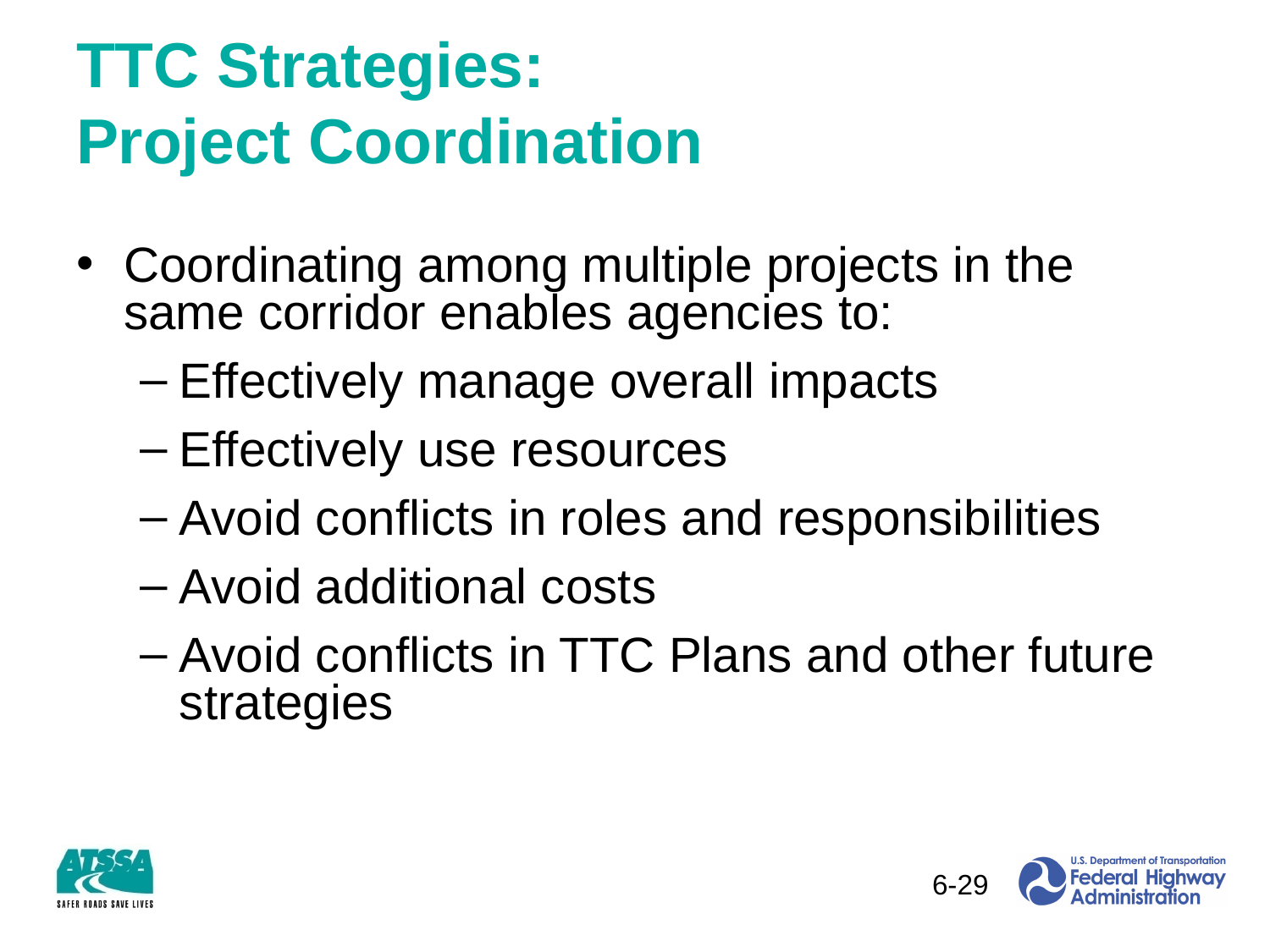

# TTC Strategies: Project Coordination
Coordinating among multiple projects in the same corridor enables agencies to:
Effectively manage overall impacts
Effectively use resources
Avoid conflicts in roles and responsibilities
Avoid additional costs
Avoid conflicts in TTC Plans and other future strategies